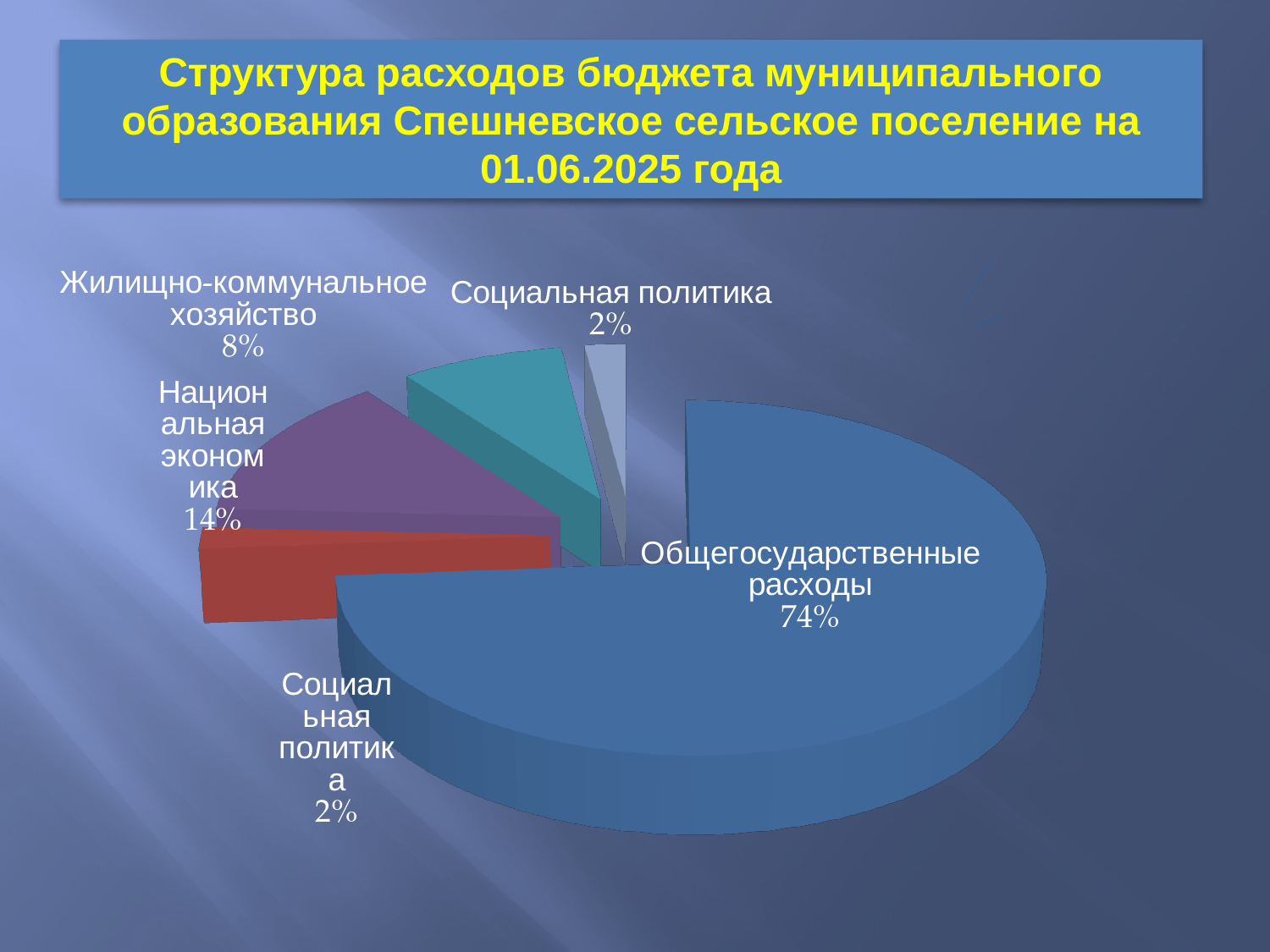

# Структура расходов бюджета муниципального образования Спешневское сельское поселение на 01.06.2025 года

[unsupported chart]